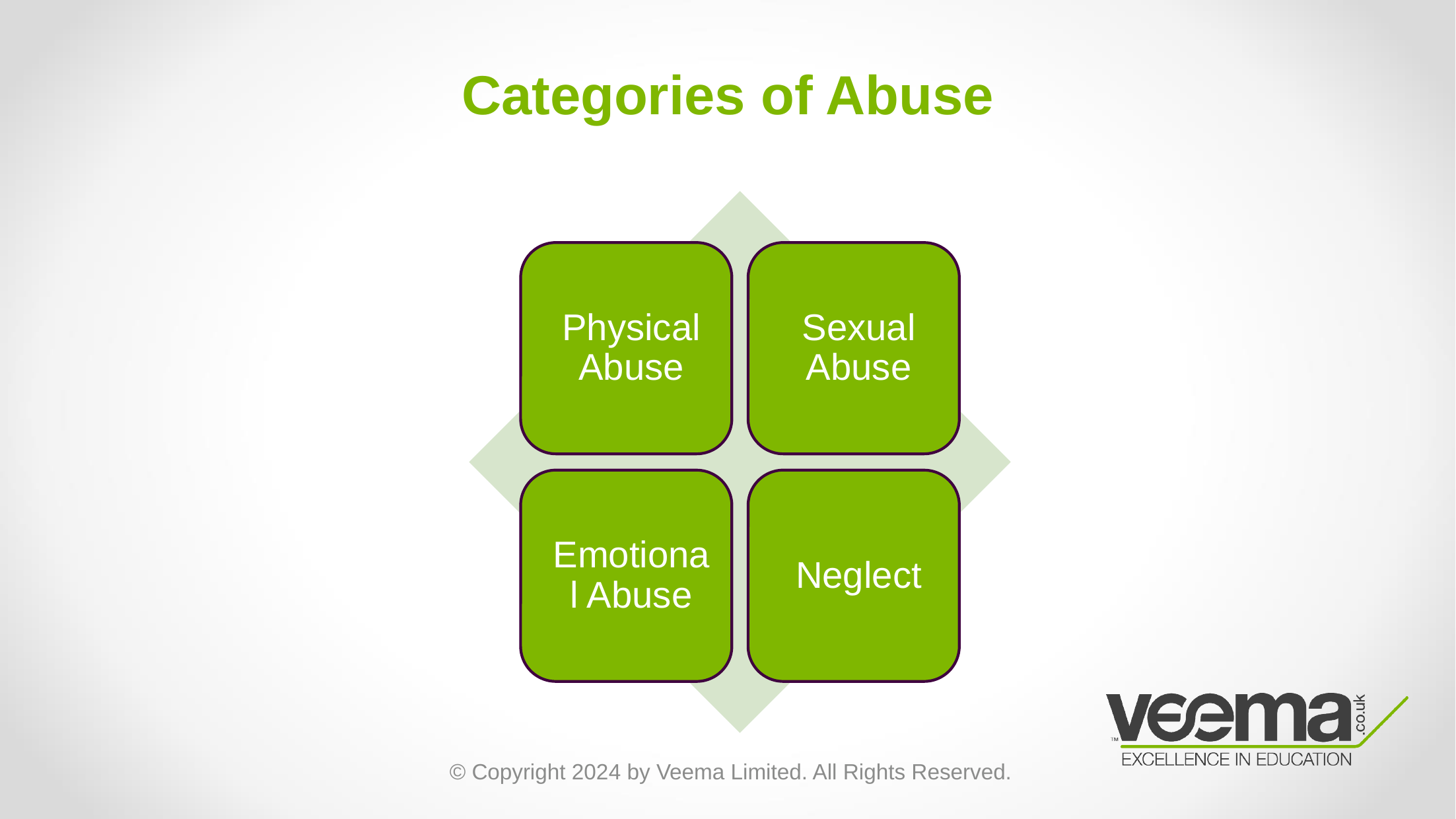

# Categories of Abuse
Physical Abuse
Sexual Abuse
Emotional Abuse
Neglect